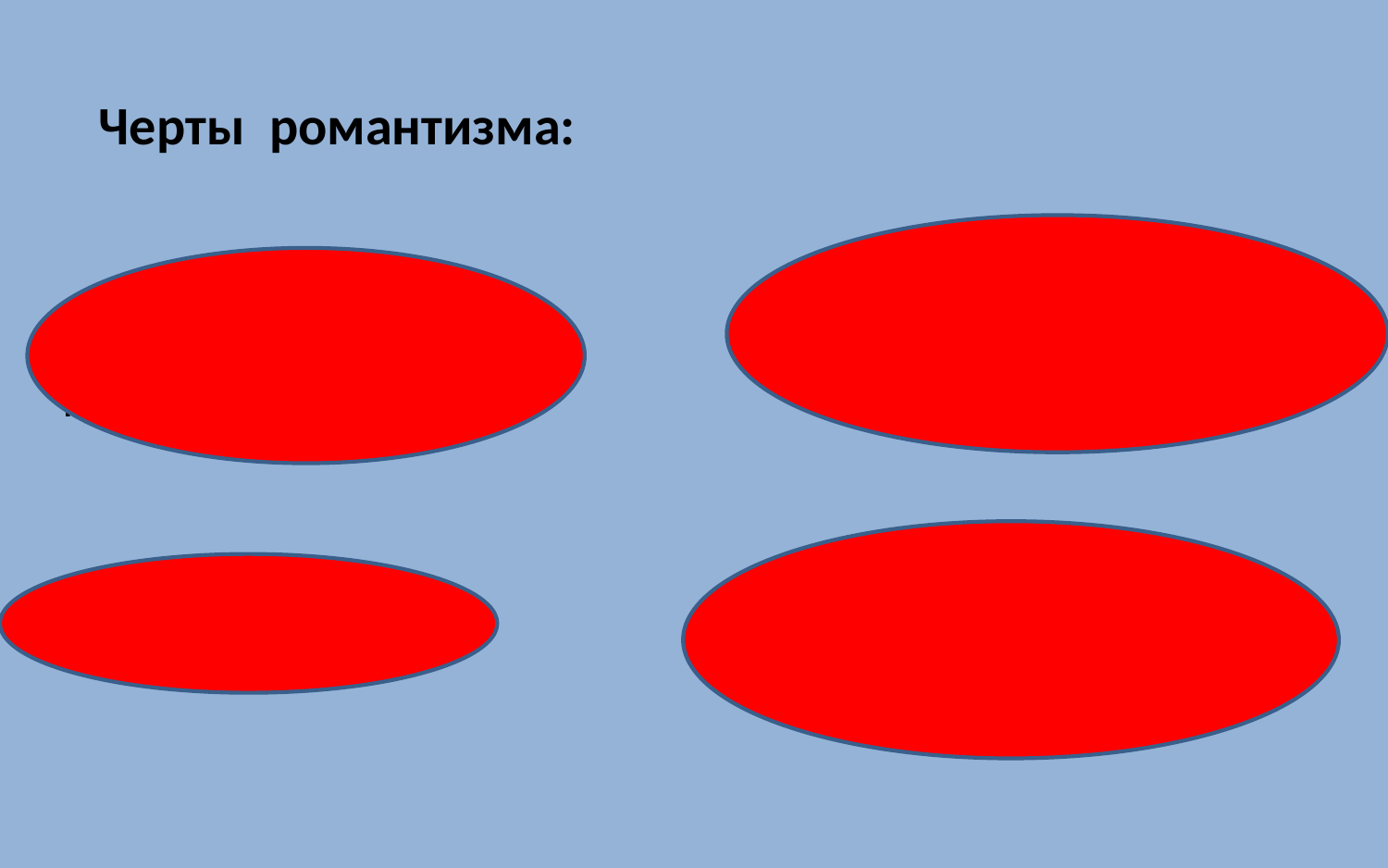

Черты  романтизма:

Герой – бунтарь, одиночка
Конфликт героя и мира

эмоциональность
Нет изображения среды